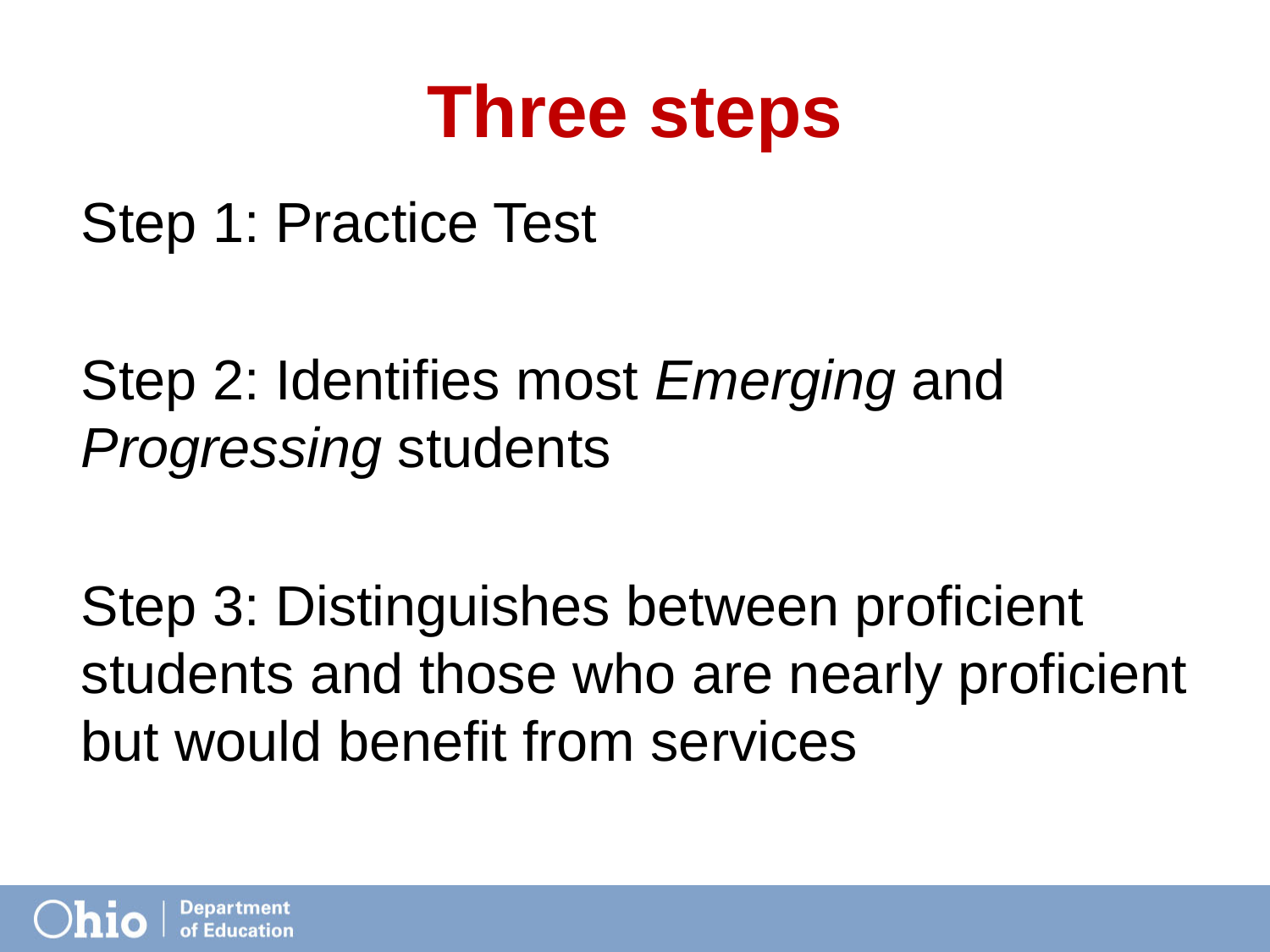

# Three steps
Step 1: Practice Test

Step 2: Identifies most Emerging and Progressing students

Step 3: Distinguishes between proficient students and those who are nearly proficient but would benefit from services